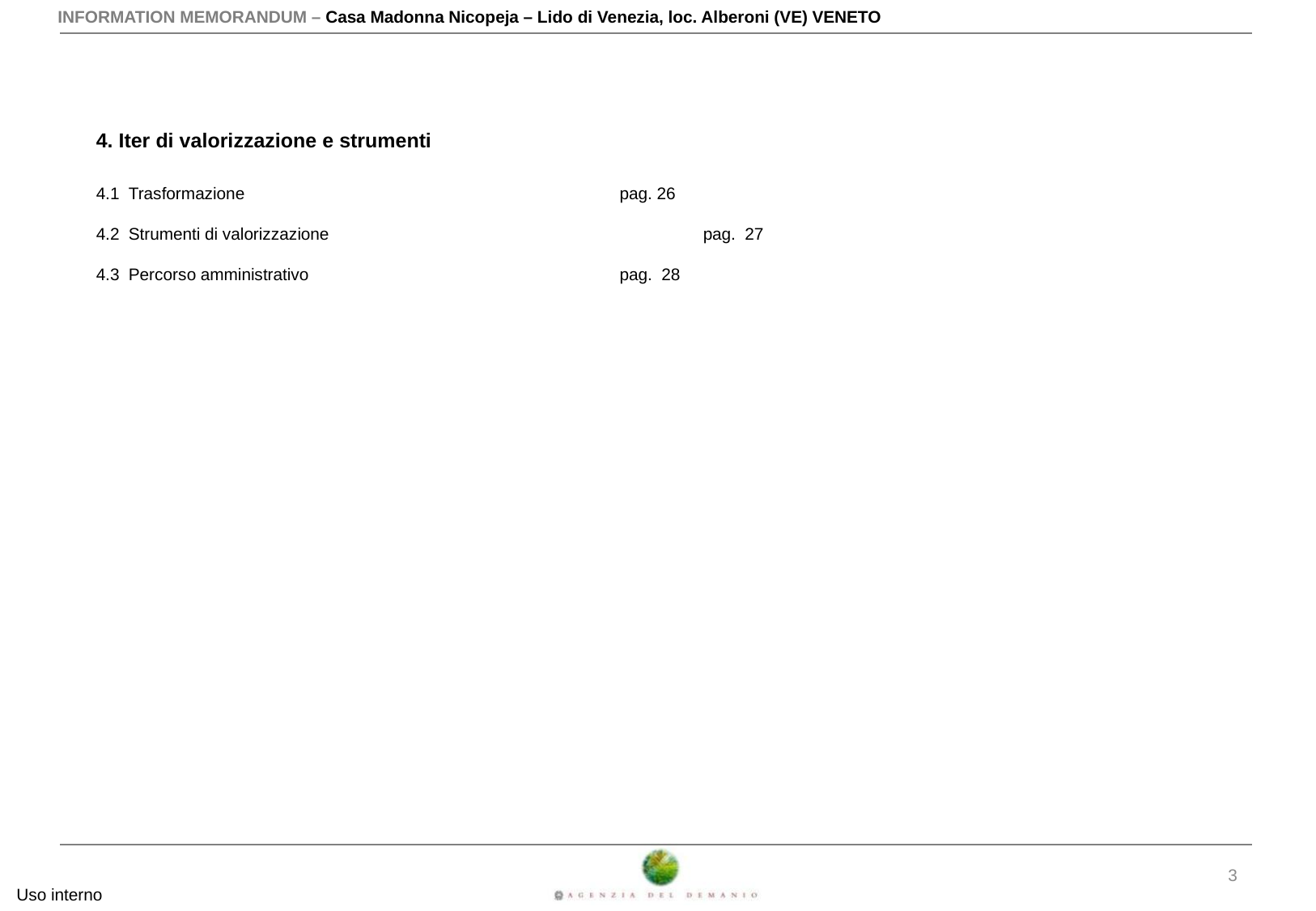

4. Iter di valorizzazione e strumenti
4.1  Trasformazione	pag. 26
4.2  Strumenti di valorizzazione		pag.  27
4.3  Percorso amministrativo	pag.  28

3